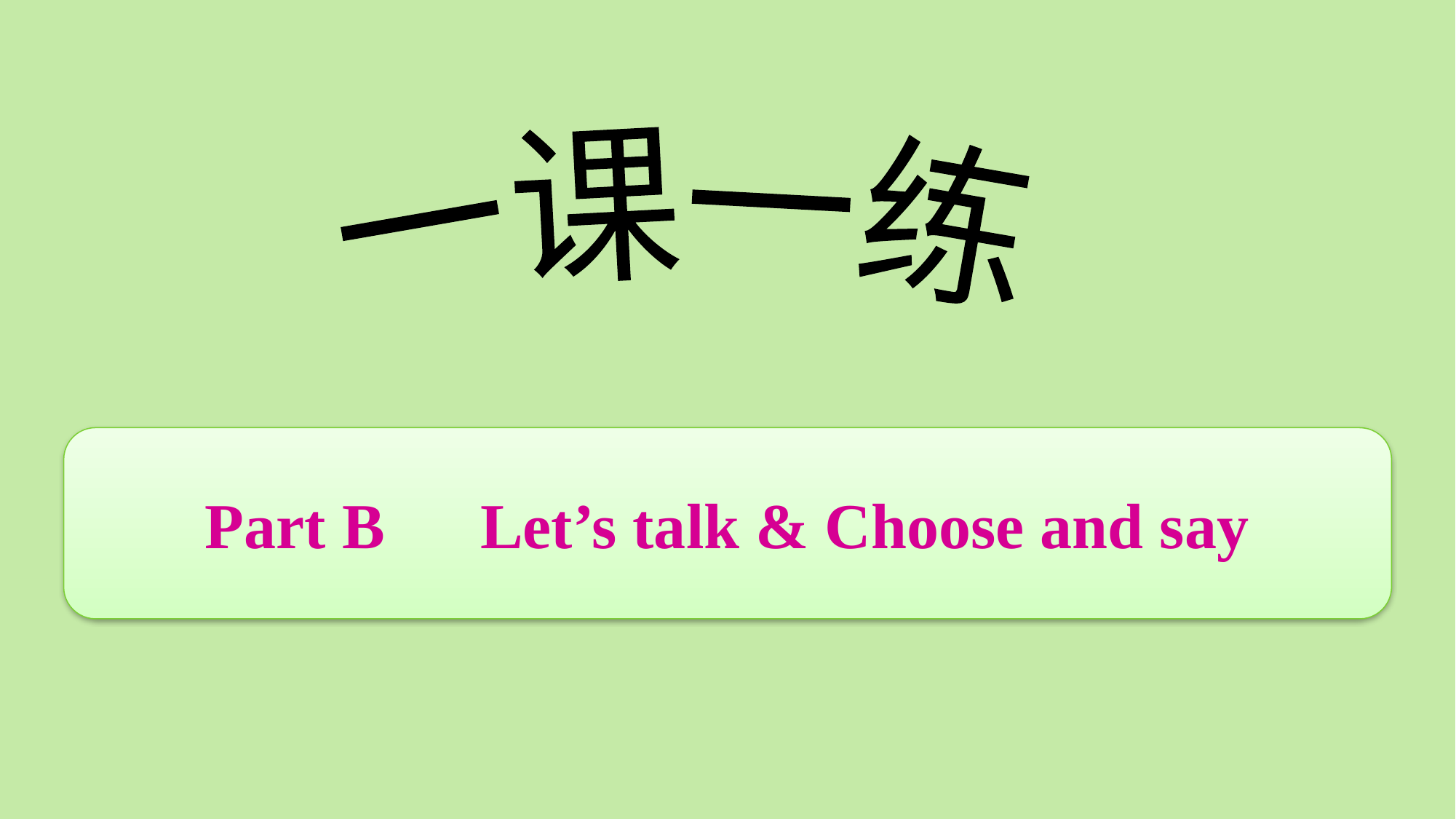

Part B　Let’s talk & Choose and say